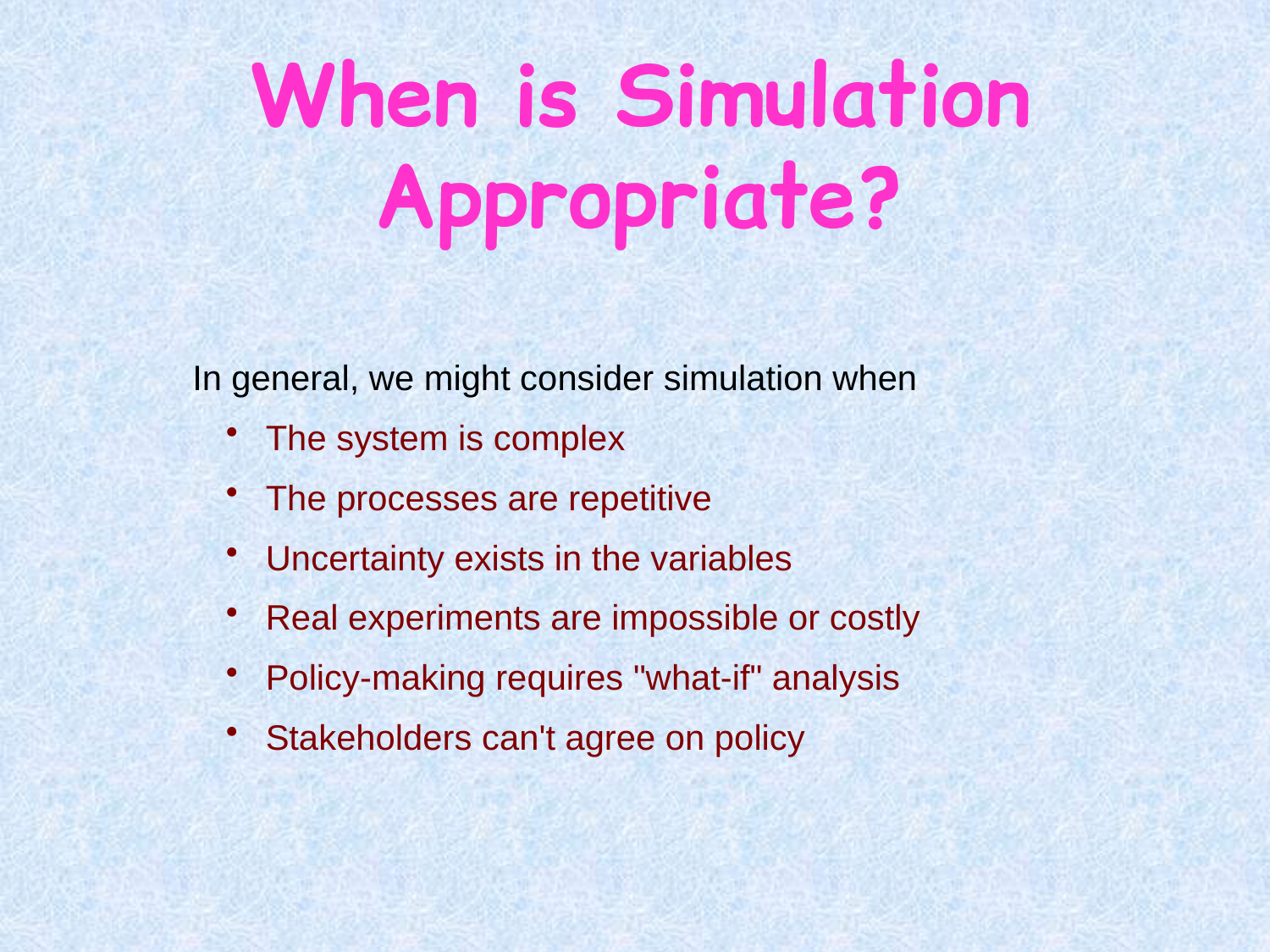

# When is Simulation Appropriate?
In general, we might consider simulation when
 The system is complex
 The processes are repetitive
 Uncertainty exists in the variables
 Real experiments are impossible or costly
 Policy-making requires "what-if" analysis
 Stakeholders can't agree on policy